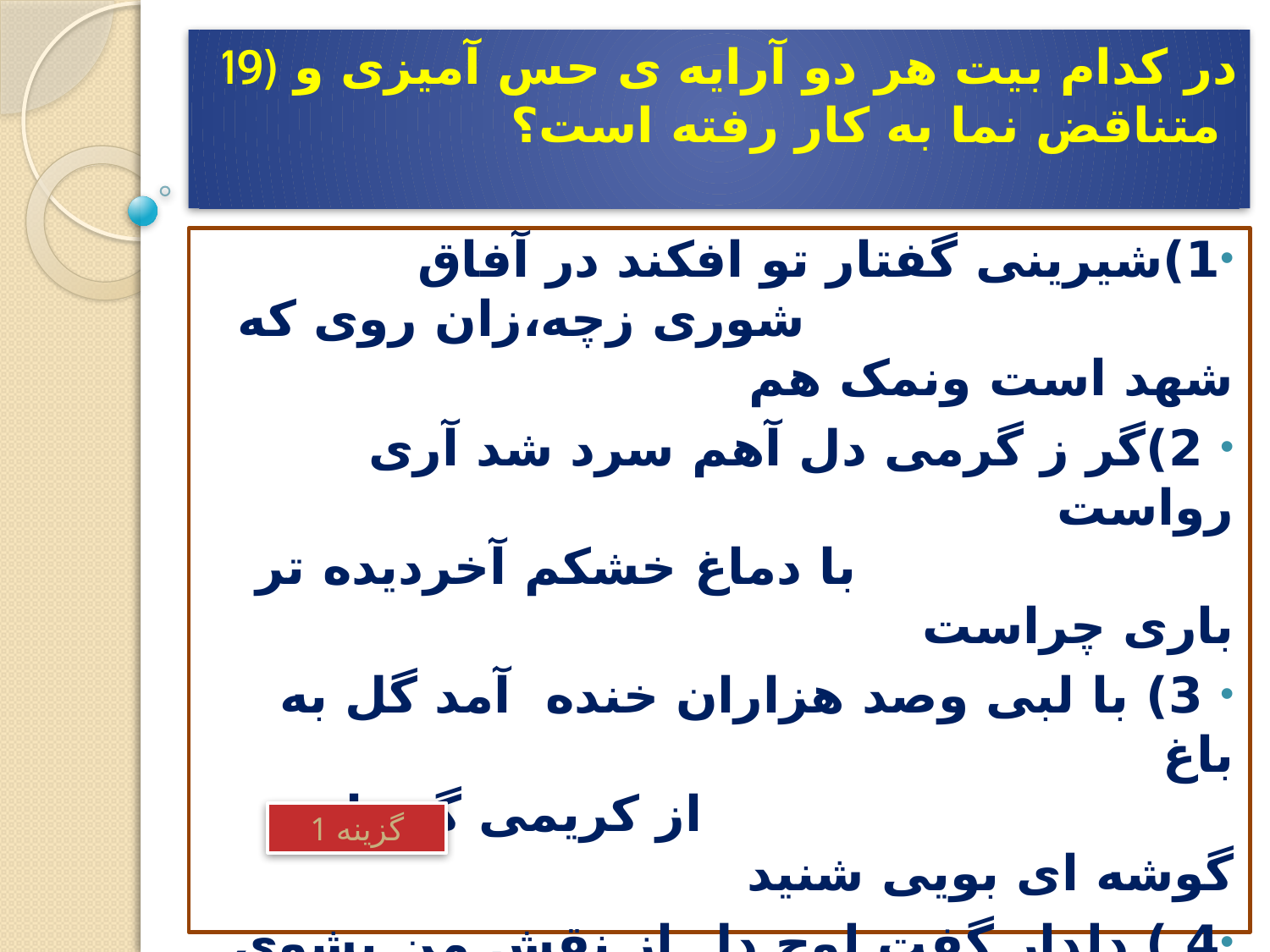

# 19) در کدام بیت هر دو آرایه ی حس آمیزی و متناقض نما به کار رفته است؟
1)شیرینی گفتار تو افکند در آفاق
                         شوری زچه،زان روی که شهد است ونمک هم
 2)گر ز گرمی دل آهم سرد شد آری رواست
                      با دماغ خشکم آخردیده تر باری چراست
 3) با لبی وصد هزاران خنده  آمد گل به باغ
                               از کریمی گوییادر گوشه ای بویی شنید
4 ) دلدار گفت لوح دل از نقش من بشوی
                               يافتم که تلخ از آن لب شکرفشان مگوی
شیرینی گفتارحس آمیزی
شهدونمک بودن گفتار متناقض نما

گزینه 1